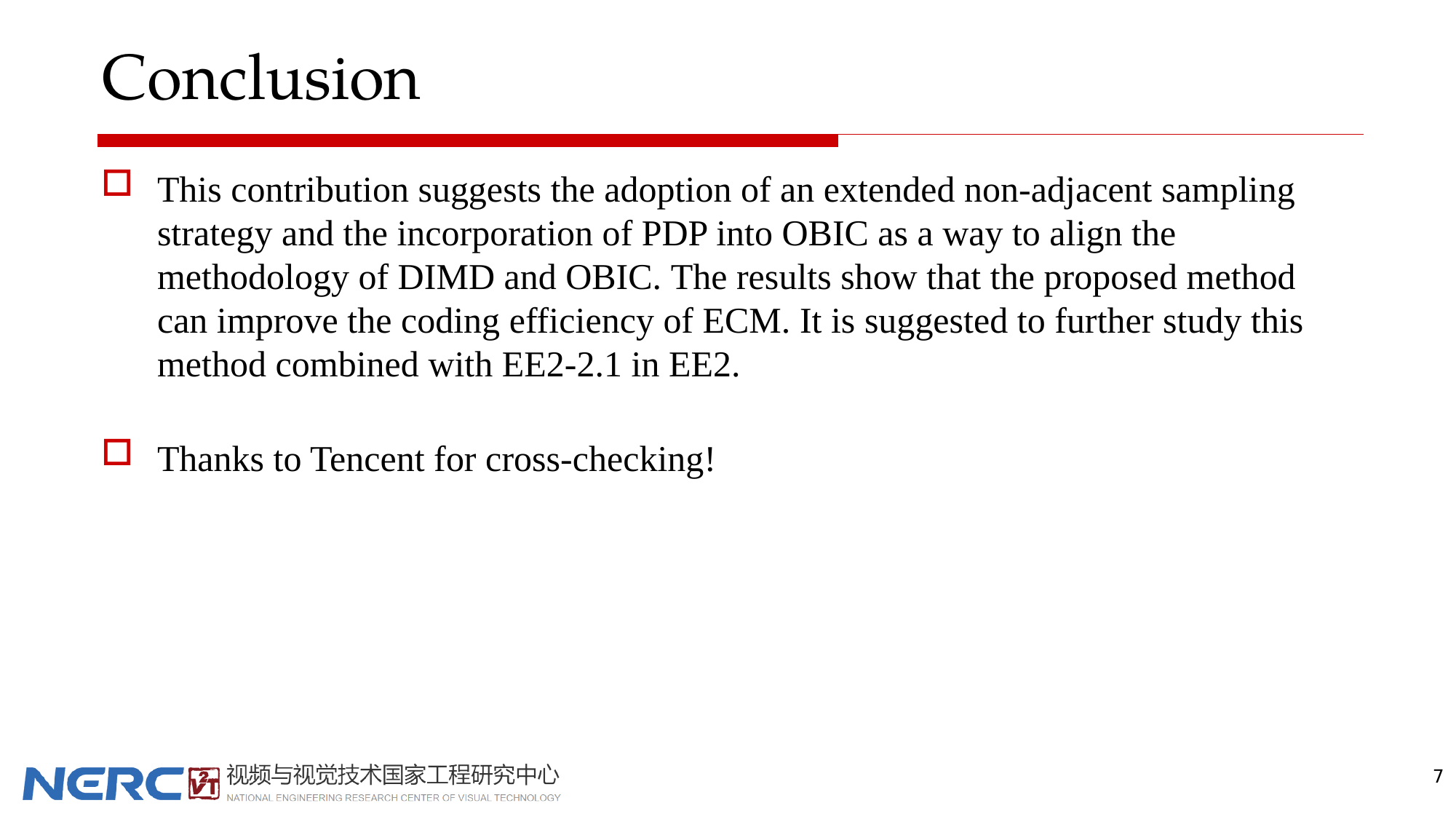

# Conclusion
This contribution suggests the adoption of an extended non-adjacent sampling strategy and the incorporation of PDP into OBIC as a way to align the methodology of DIMD and OBIC. The results show that the proposed method can improve the coding efficiency of ECM. It is suggested to further study this method combined with EE2-2.1 in EE2.

Thanks to Tencent for cross-checking!
7